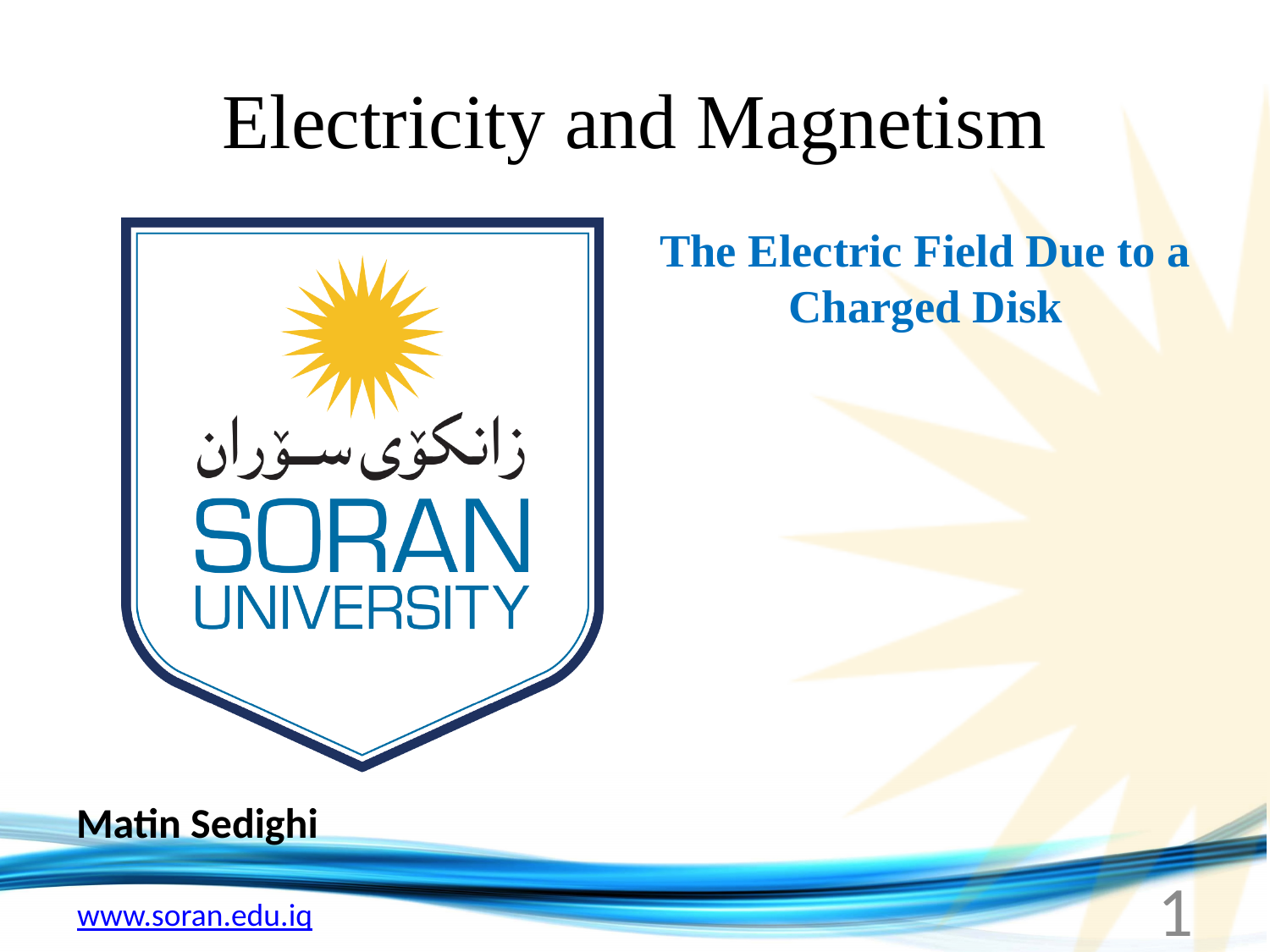

# Electricity and Magnetism
The Electric Field Due to a Charged Disk
Matin Sedighi
1